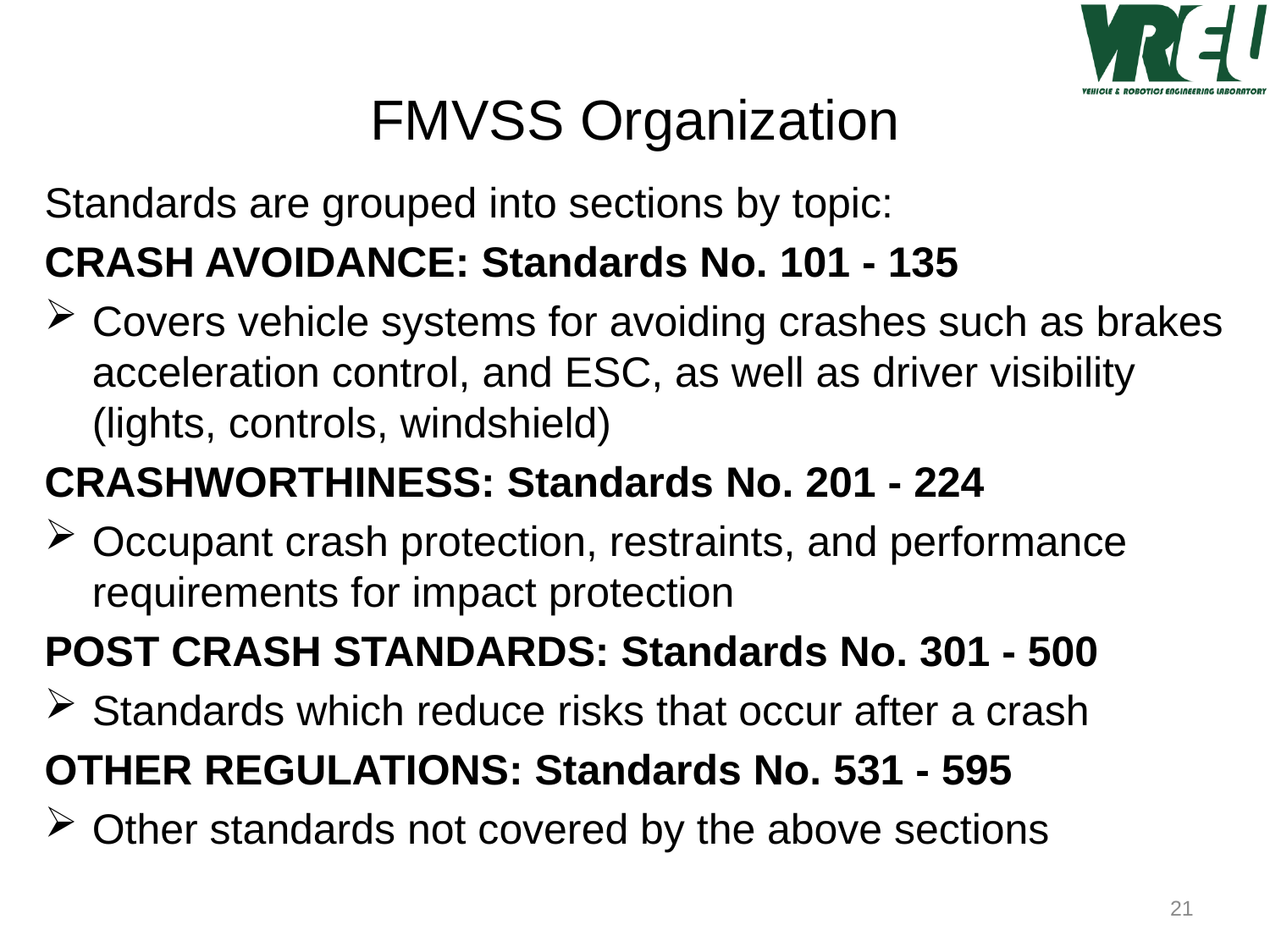

# FMVSS Organization
Standards are grouped into sections by topic:
CRASH AVOIDANCE: Standards No. 101 - 135
Covers vehicle systems for avoiding crashes such as brakes acceleration control, and ESC, as well as driver visibility (lights, controls, windshield)
CRASHWORTHINESS: Standards No. 201 - 224
Occupant crash protection, restraints, and performance requirements for impact protection
POST CRASH STANDARDS: Standards No. 301 - 500
Standards which reduce risks that occur after a crash
OTHER REGULATIONS: Standards No. 531 - 595
Other standards not covered by the above sections
21